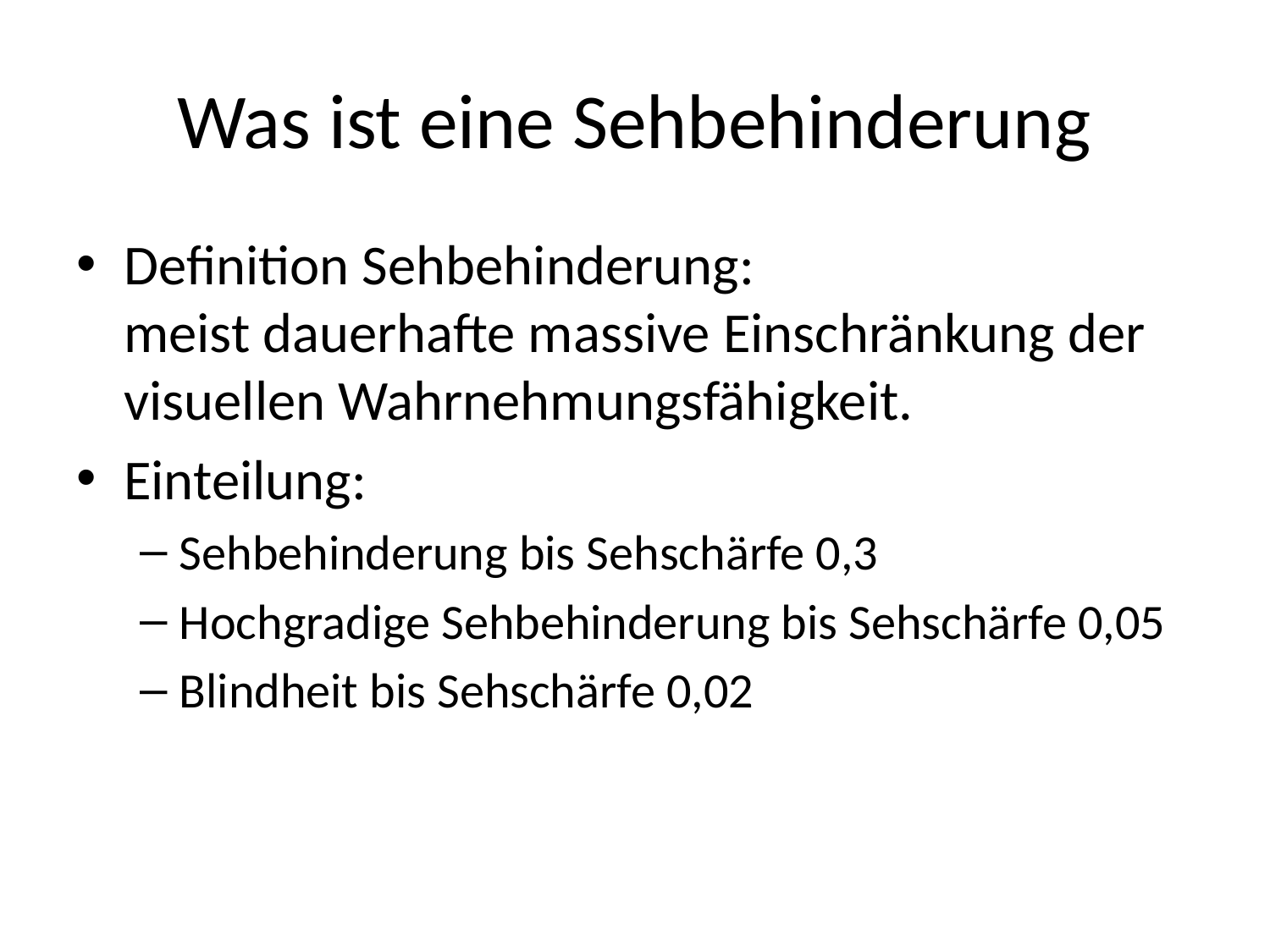

# Was ist eine Sehbehinderung
Definition Sehbehinderung:
meist dauerhafte massive Einschränkung der visuellen Wahrnehmungsfähigkeit.
Einteilung:
Sehbehinderung bis Sehschärfe 0,3
Hochgradige Sehbehinderung bis Sehschärfe 0,05
Blindheit bis Sehschärfe 0,02